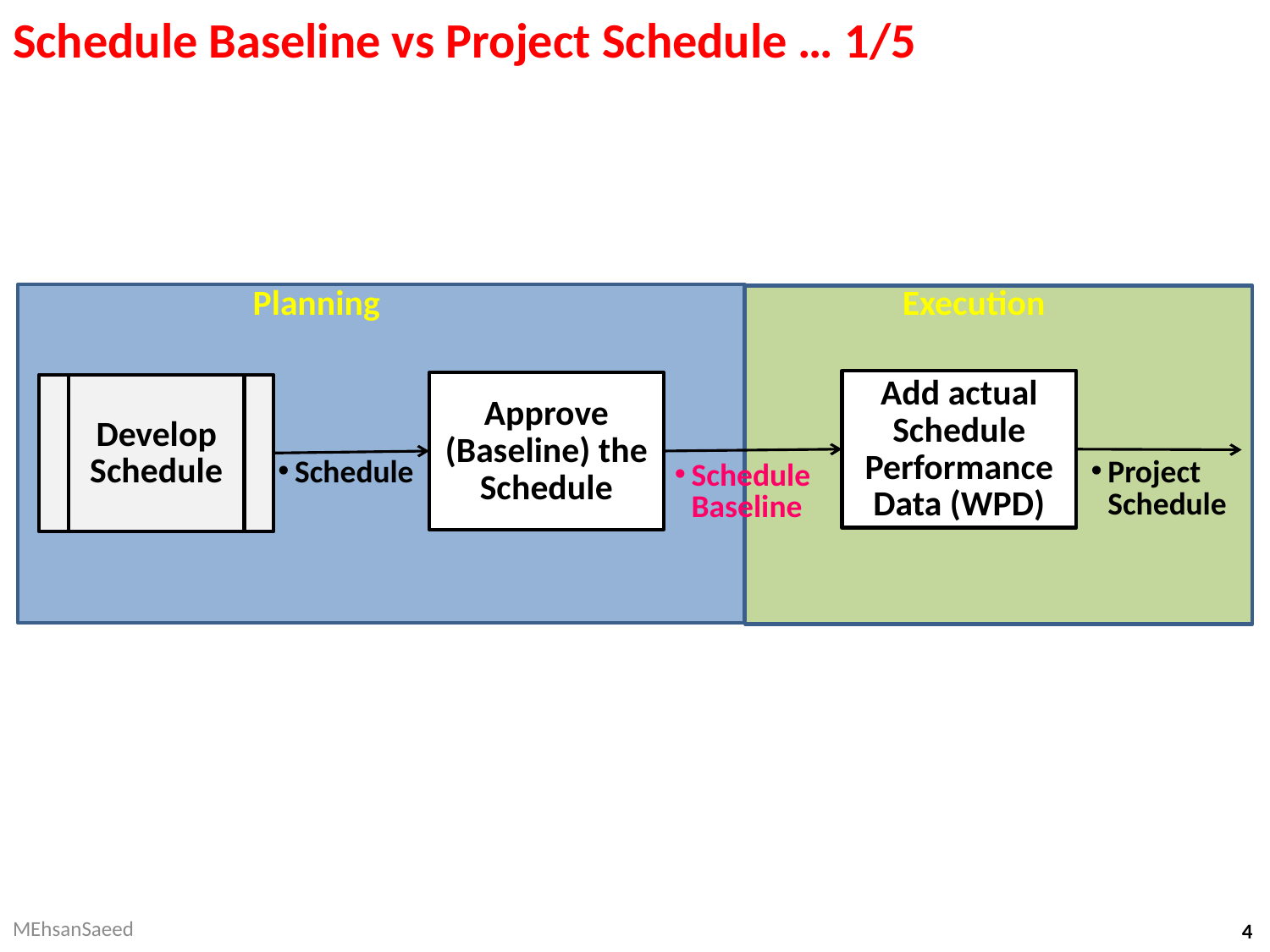

# Schedule Baseline vs Project Schedule … 1/5

Planning
Execution

Add actual Schedule Performance Data (WPD)
Approve (Baseline) the Schedule
Develop Schedule
Schedule
Project Schedule
Schedule Baseline
MEhsanSaeed
4